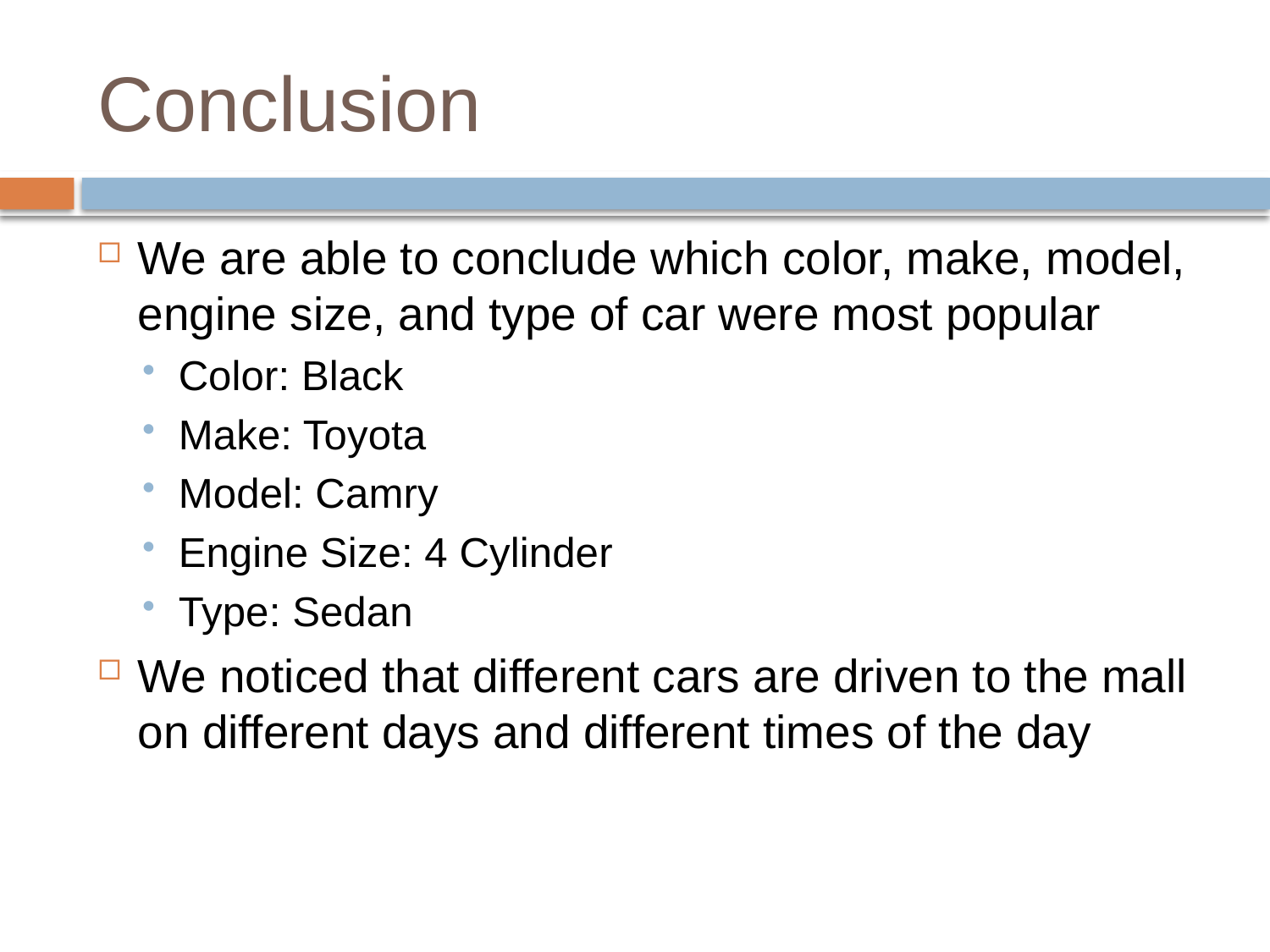

# Conclusion
We are able to conclude which color, make, model, engine size, and type of car were most popular
Color: Black
Make: Toyota
Model: Camry
Engine Size: 4 Cylinder
Type: Sedan
We noticed that different cars are driven to the mall on different days and different times of the day